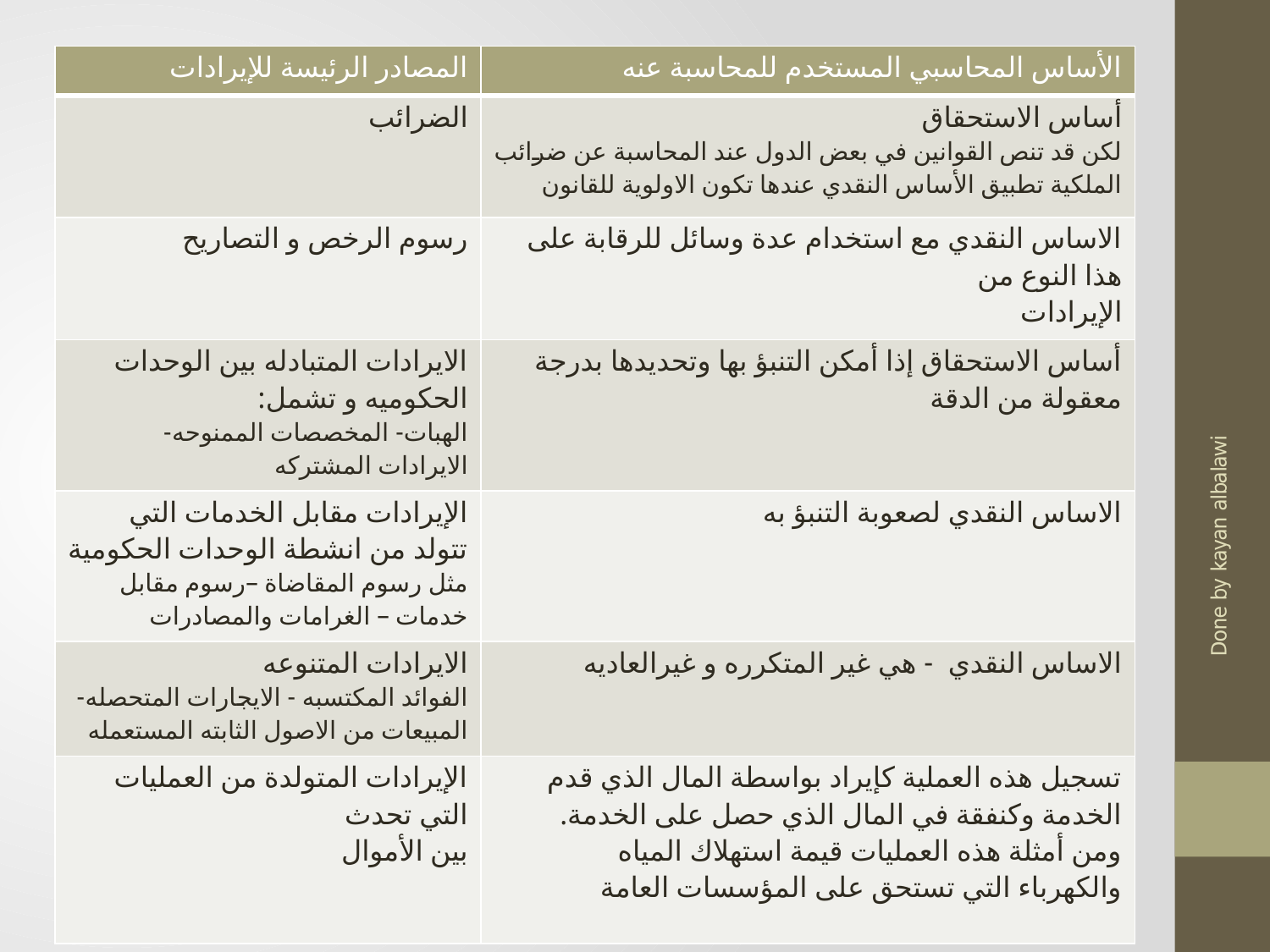

#
| المصادر الرئيسة للإيرادات | الأساس المحاسبي المستخدم للمحاسبة عنه |
| --- | --- |
| الضرائب | أساس الاستحقاق لكن قد تنص القوانين في بعض الدول عند المحاسبة عن ضرائب الملكية تطبيق الأساس النقدي عندها تكون الاولوية للقانون |
| رسوم الرخص و التصاريح | الاساس النقدي مع استخدام عدة وسائل للرقابة على هذا النوع من الإيرادات |
| الايرادات المتبادله بين الوحدات الحكوميه و تشمل: الهبات- المخصصات الممنوحه- الايرادات المشتركه | أساس الاستحقاق إذا أمكن التنبؤ بها وتحديدها بدرجة معقولة من الدقة |
| الإيرادات مقابل الخدمات التي تتولد من انشطة الوحدات الحكومية مثل رسوم المقاضاة –رسوم مقابل خدمات – الغرامات والمصادرات | الاساس النقدي لصعوبة التنبؤ به |
| الايرادات المتنوعه الفوائد المكتسبه - الايجارات المتحصله- المبيعات من الاصول الثابته المستعمله | الاساس النقدي - هي غير المتكرره و غيرالعاديه |
| الإيرادات المتولدة من العمليات التي تحدث بين الأموال | تسجيل هذه العملية كإيراد بواسطة المال الذي قدم الخدمة وكنفقة في المال الذي حصل على الخدمة. ومن أمثلة هذه العمليات قيمة استهلاك المياه والكهرباء التي تستحق على المؤسسات العامة |
Done by kayan albalawi